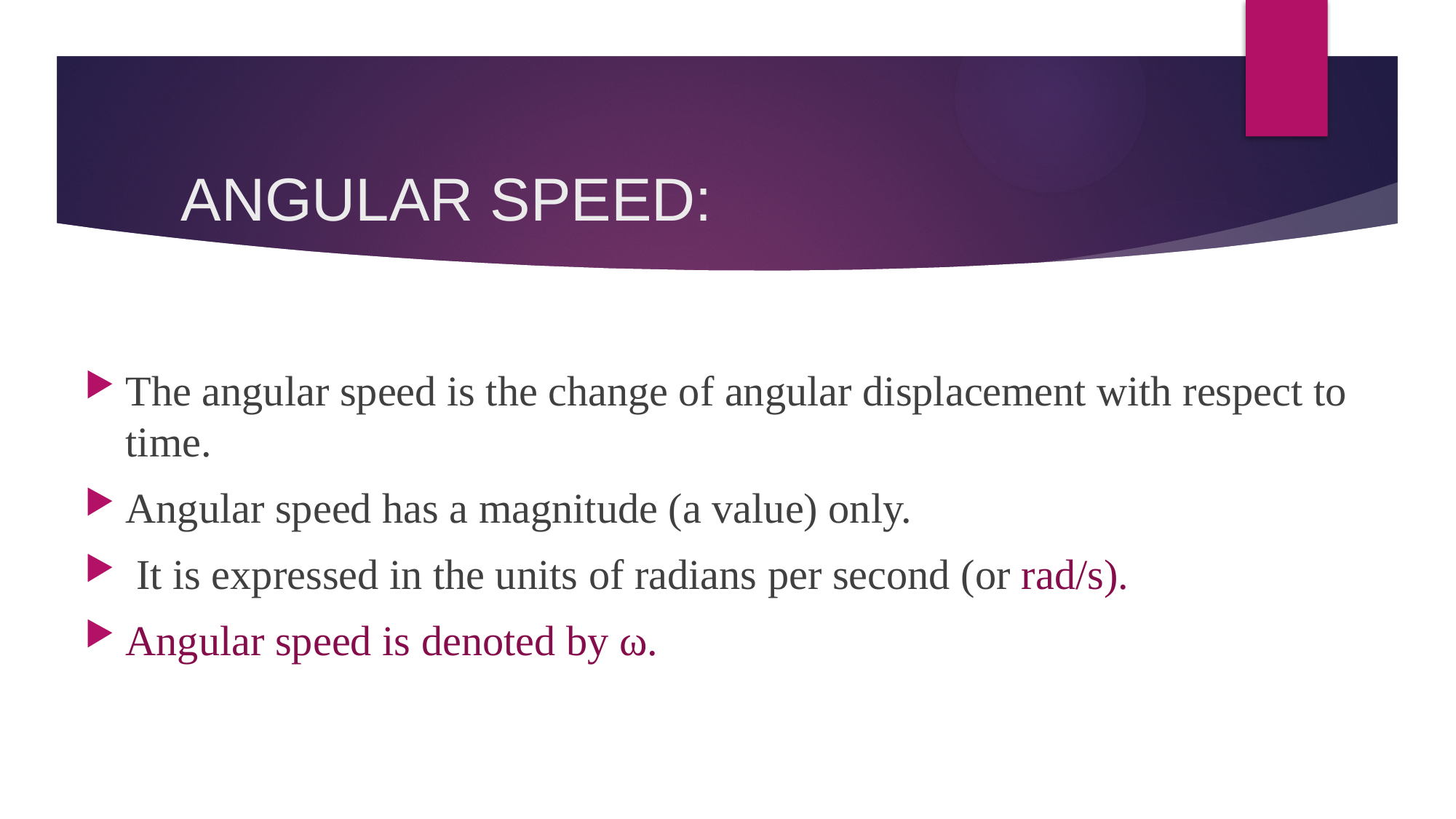

# ANGULAR SPEED:
The angular speed is the change of angular displacement with respect to time.
Angular speed has a magnitude (a value) only.
 It is expressed in the units of radians per second (or rad/s).
Angular speed is denoted by ω.